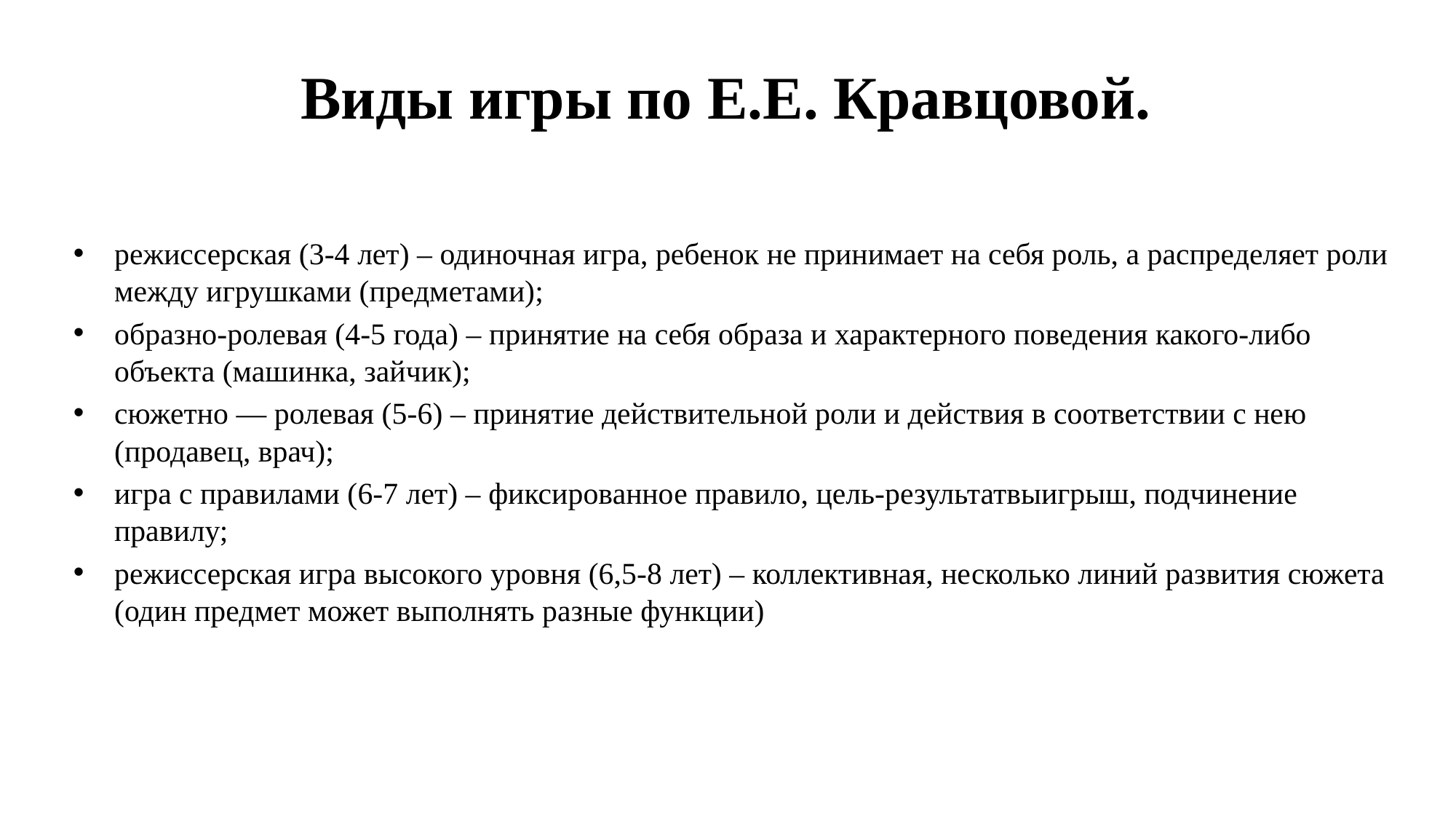

Виды игры по Е.Е. Кравцовой.

режиссерская (3-4 лет) – одиночная игра, ребенок не принимает на себя роль, а распределяет роли между игрушками (предметами);
образно-ролевая (4-5 года) – принятие на себя образа и характерного поведения какого-либо объекта (машинка, зайчик);
сюжетно — ролевая (5-6) – принятие действительной роли и действия в соответствии с нею (продавец, врач);
игра с правилами (6-7 лет) – фиксированное правило, цель-результатвыигрыш, подчинение правилу;
режиссерская игра высокого уровня (6,5-8 лет) – коллективная, несколько линий развития сюжета (один предмет может выполнять разные функции)